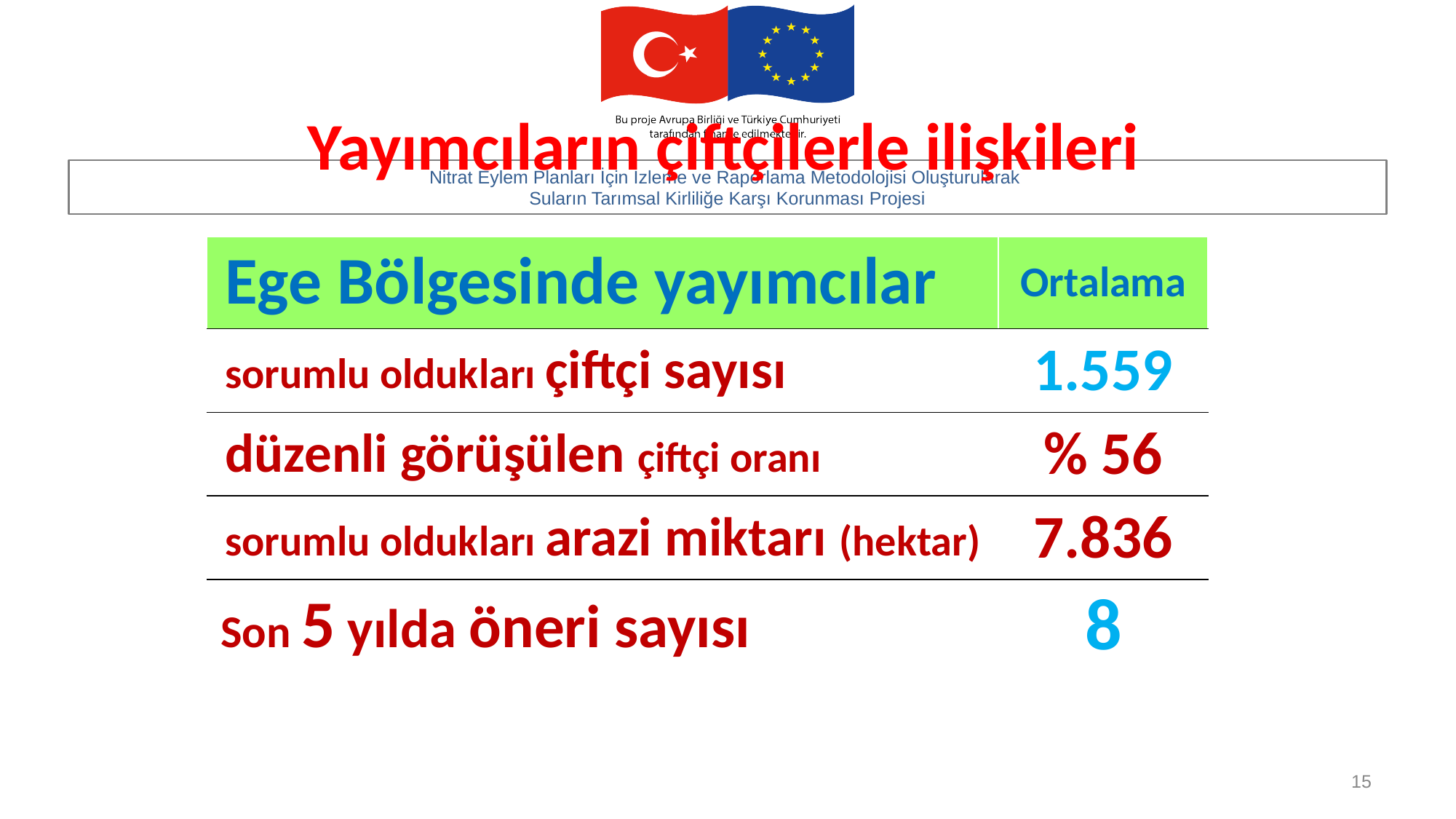

# Yayımcıların çiftçilerle ilişkileri
| Ege Bölgesinde yayımcılar | Ortalama |
| --- | --- |
| sorumlu oldukları çiftçi sayısı | 1.559 |
| düzenli görüşülen çiftçi oranı | % 56 |
| sorumlu oldukları arazi miktarı (hektar) | 7.836 |
| Son 5 yılda öneri sayısı | 8 |
15